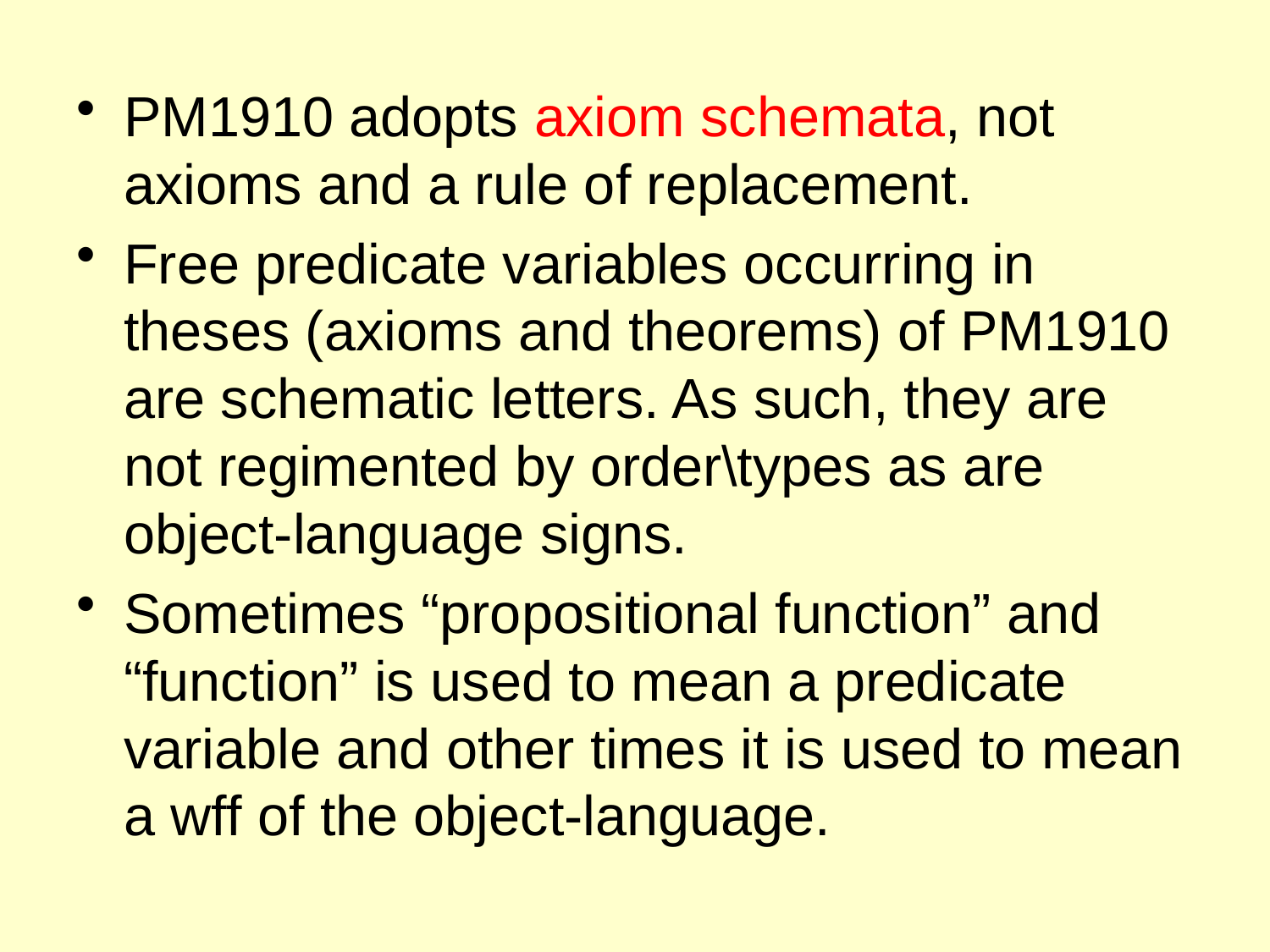

PM1910 adopts axiom schemata, not axioms and a rule of replacement.
Free predicate variables occurring in theses (axioms and theorems) of PM1910 are schematic letters. As such, they are not regimented by order\types as are object-language signs.
Sometimes “propositional function” and “function” is used to mean a predicate variable and other times it is used to mean a wff of the object-language.